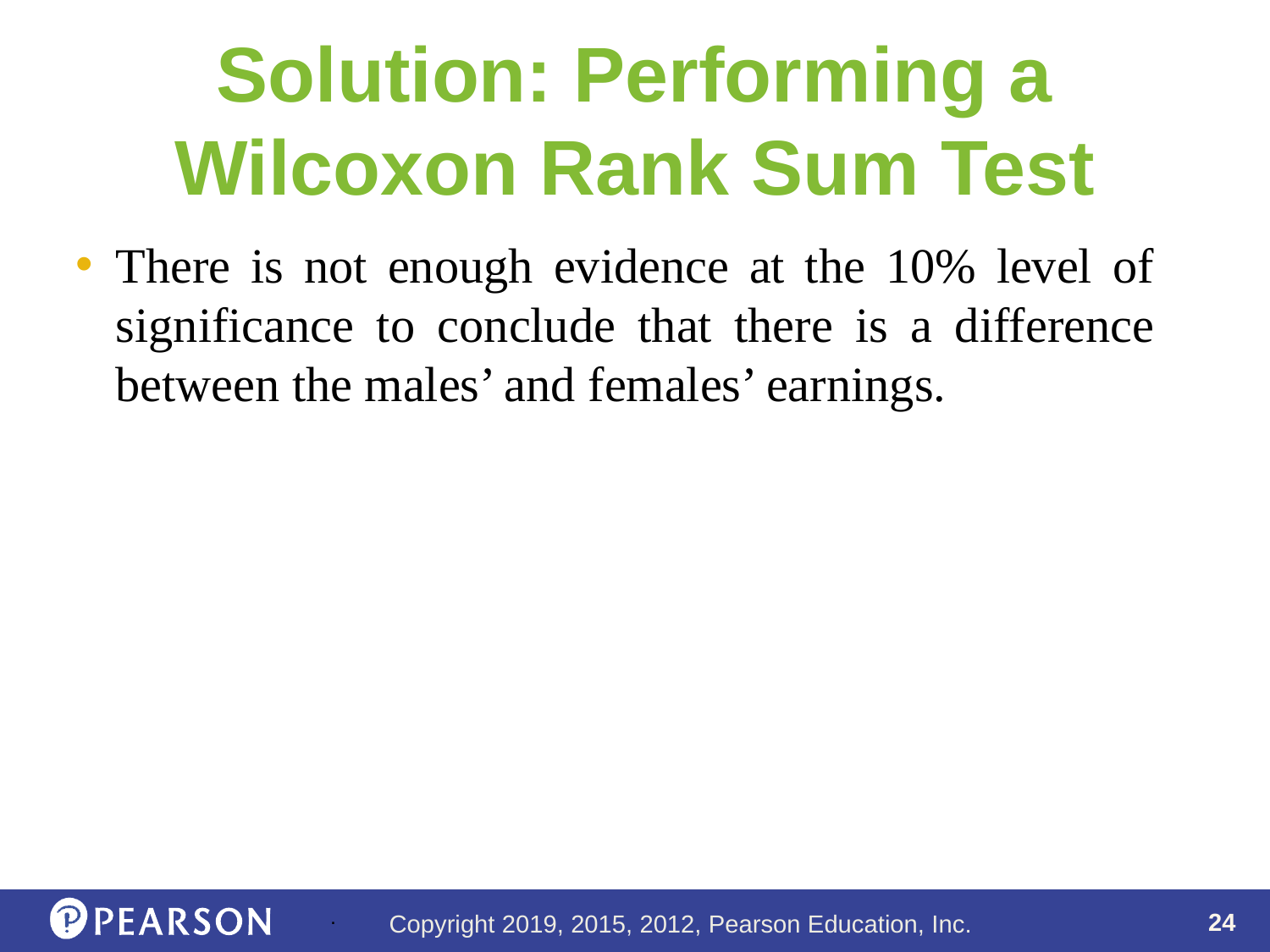

# Solution: Performing a Wilcoxon Rank Sum Test
There is not enough evidence at the 10% level of significance to conclude that there is a difference between the males’ and females’ earnings.
.